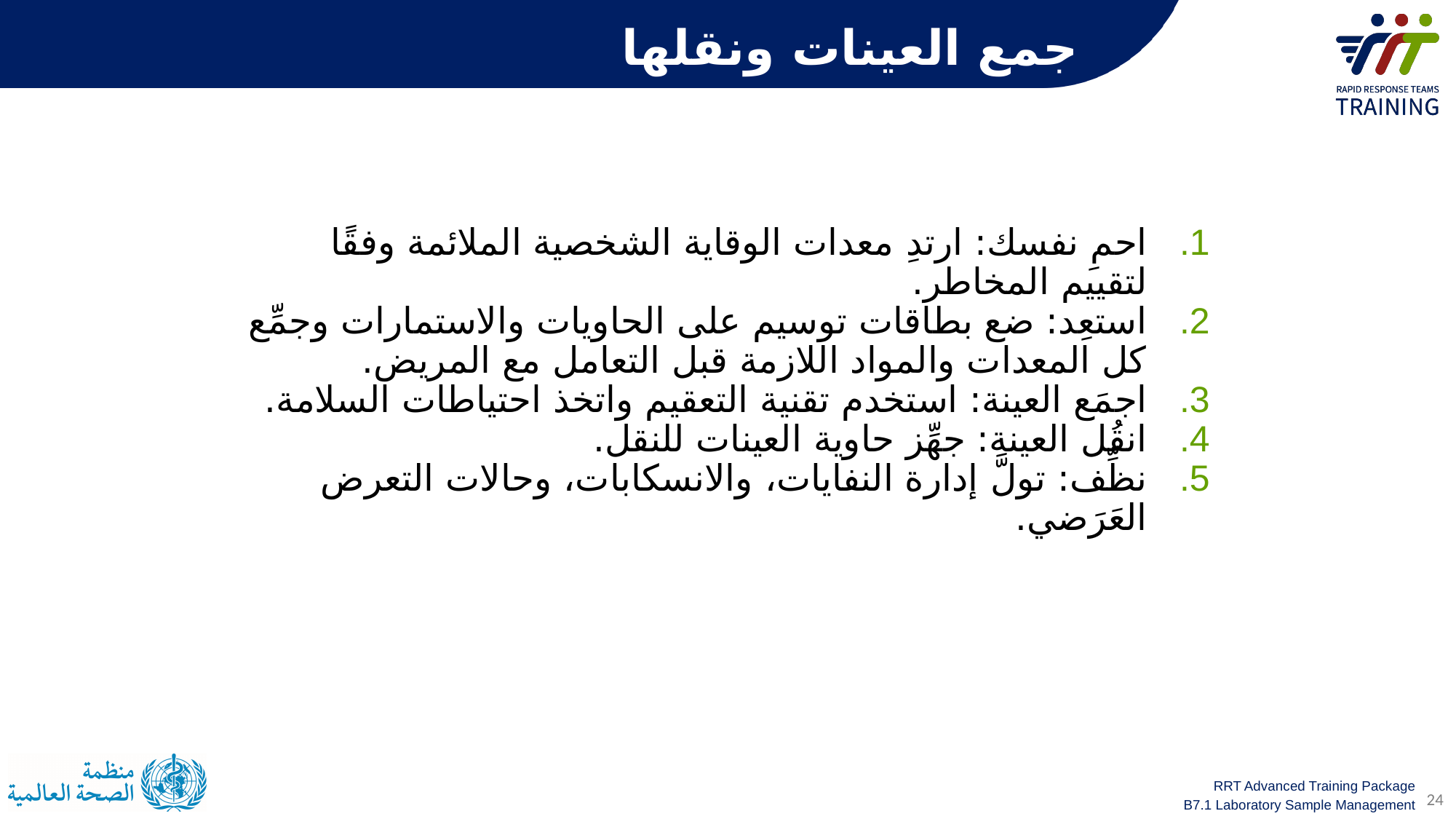

جمع العينات ونقلها
احمِ نفسك: ارتدِ معدات الوقاية الشخصية الملائمة وفقًا لتقييم المخاطر.
استعِد: ضع بطاقات توسيم على الحاويات والاستمارات وجمِّع كل المعدات والمواد اللازمة قبل التعامل مع المريض.
اجمَع العينة: استخدم تقنية التعقيم واتخذ احتياطات السلامة.
انقُل العينة: جهِّز حاوية العينات للنقل.
نظِّف: تولَّ إدارة النفايات، والانسكابات، وحالات التعرض العَرَضي.